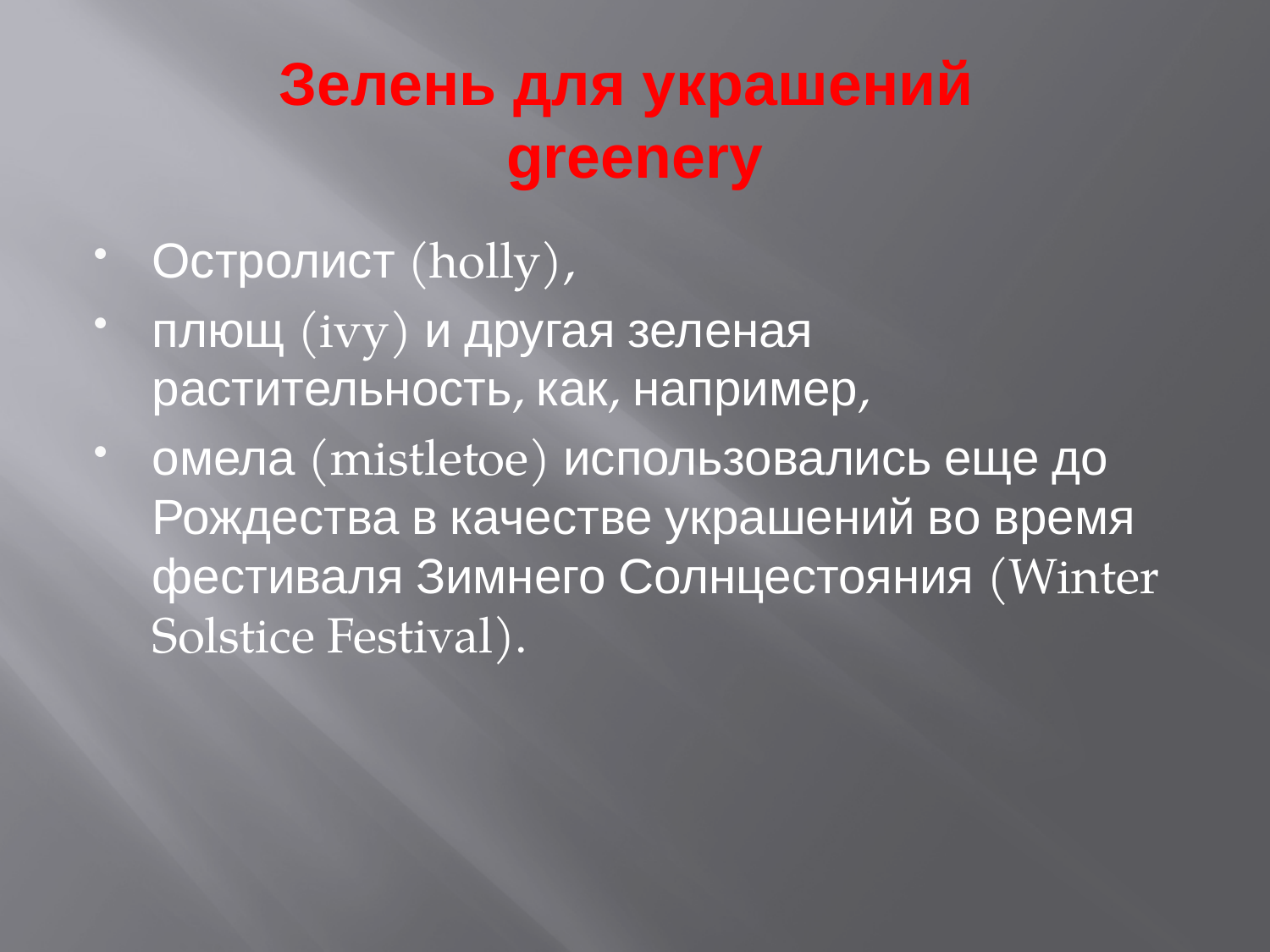

# Зелень для украшений greenery
Остролист (holly),
плющ (ivy) и другая зеленая растительность, как, например,
омела (mistletoe) использовались еще до Рождества в качестве украшений во время фестиваля Зимнего Солнцестояния (Winter Solstice Festival).